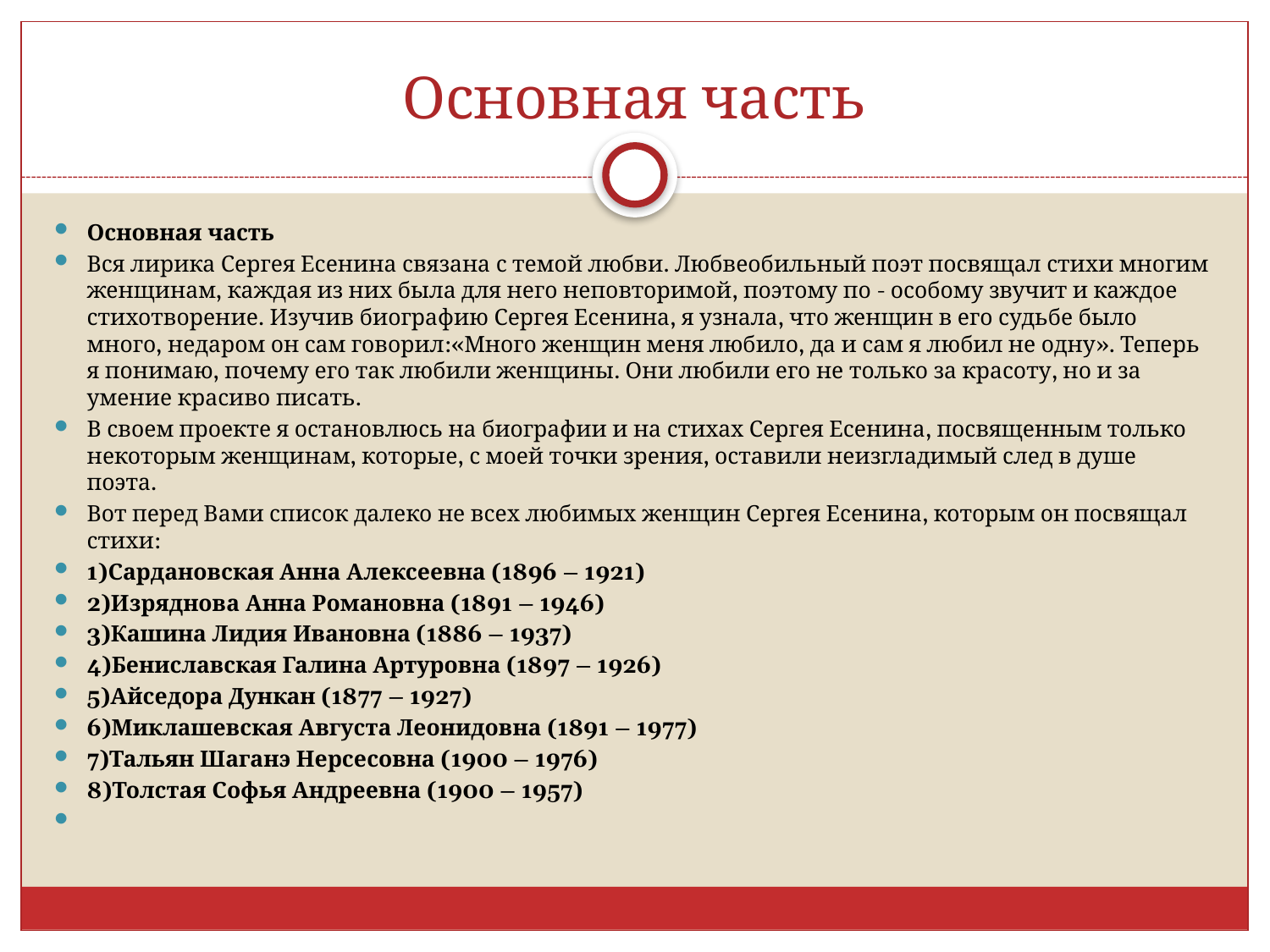

# Основная часть
Основная часть
Вся лирика Сергея Есенина связана с темой любви. Любвеобильный поэт посвящал стихи многим женщинам, каждая из них была для него неповторимой, поэтому по - особому звучит и каждое стихотворение. Изучив биографию Сергея Есенина, я узнала, что женщин в его судьбе было много, недаром он сам говорил:«Много женщин меня любило, да и сам я любил не одну». Теперь я понимаю, почему его так любили женщины. Они любили его не только за красоту, но и за умение красиво писать.
В своем проекте я остановлюсь на биографии и на стихах Сергея Есенина, посвященным только некоторым женщинам, которые, с моей точки зрения, оставили неизгладимый след в душе поэта.
Вот перед Вами список далеко не всех любимых женщин Сергея Есенина, которым он посвящал стихи:
1)Сардановская Анна Алексеевна (1896 – 1921)
2)Изряднова Анна Романовна (1891 – 1946)
3)Кашина Лидия Ивановна (1886 – 1937)
4)Бениславская Галина Артуровна (1897 – 1926)
5)Айседора Дункан (1877 – 1927)
6)Миклашевская Августа Леонидовна (1891 – 1977)
7)Тальян Шаганэ Нерсесовна (1900 – 1976)
8)Толстая Софья Андреевна (1900 – 1957)